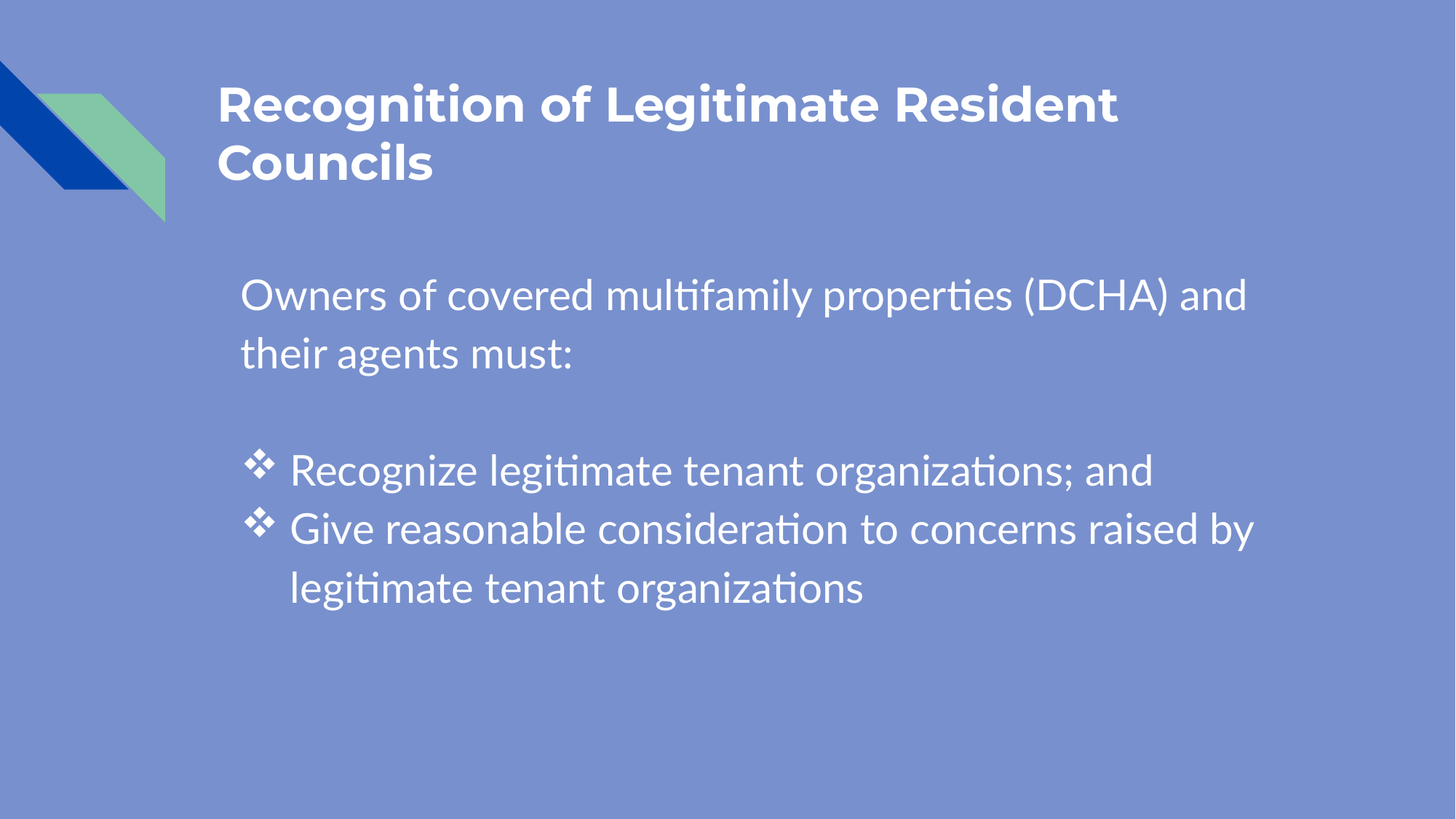

# Recognition of Legitimate Resident Councils
Owners of covered multifamily properties (DCHA) and their agents must:

Recognize legitimate tenant organizations; and
Give reasonable consideration to concerns raised by legitimate tenant organizations